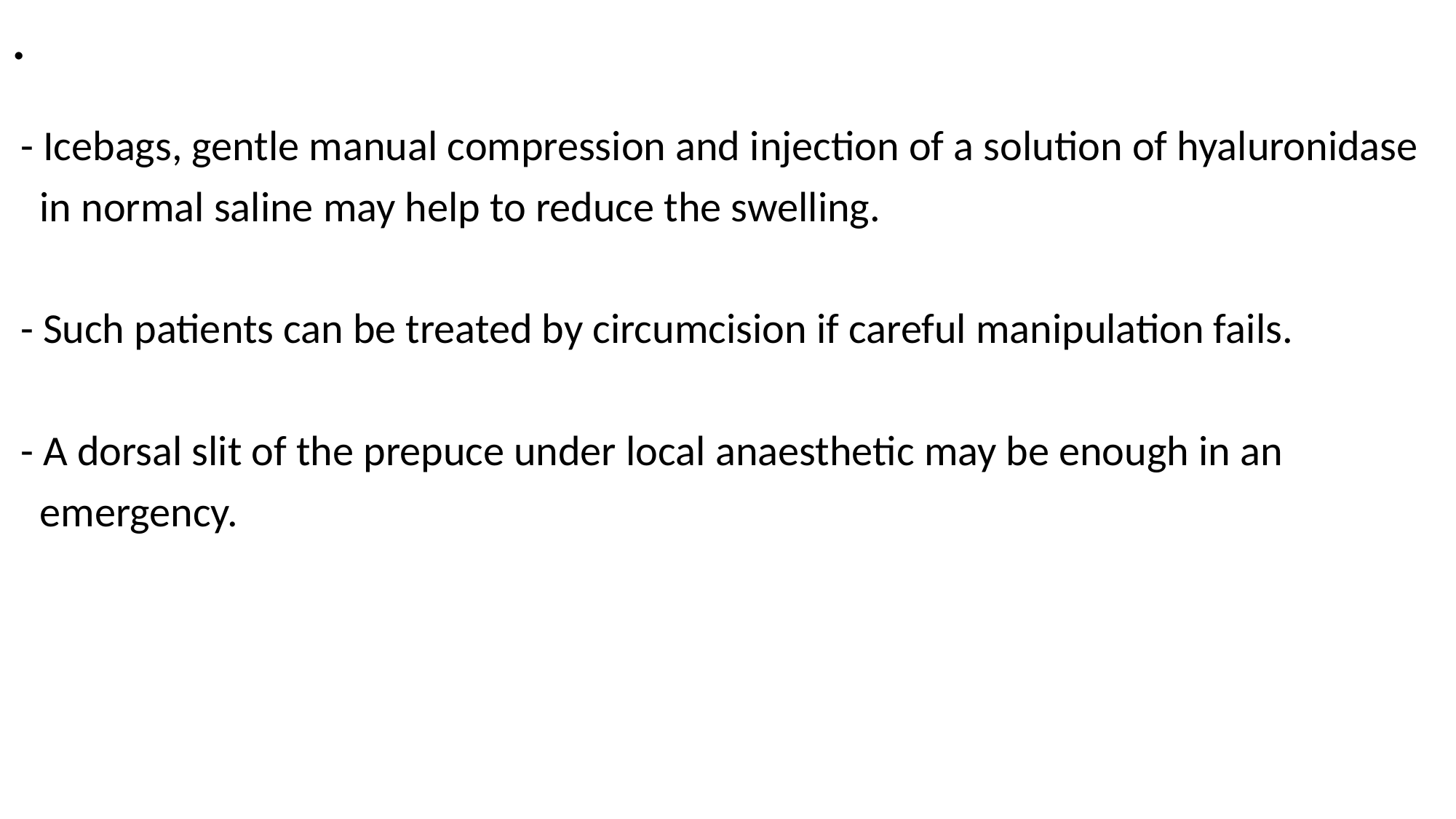

# .
 - Icebags, gentle manual compression and injection of a solution of hyaluronidase
   in normal saline may help to reduce the swelling.

 - Such patients can be treated by circumcision if careful manipulation fails.

 - A dorsal slit of the prepuce under local anaesthetic may be enough in an
   emergency.